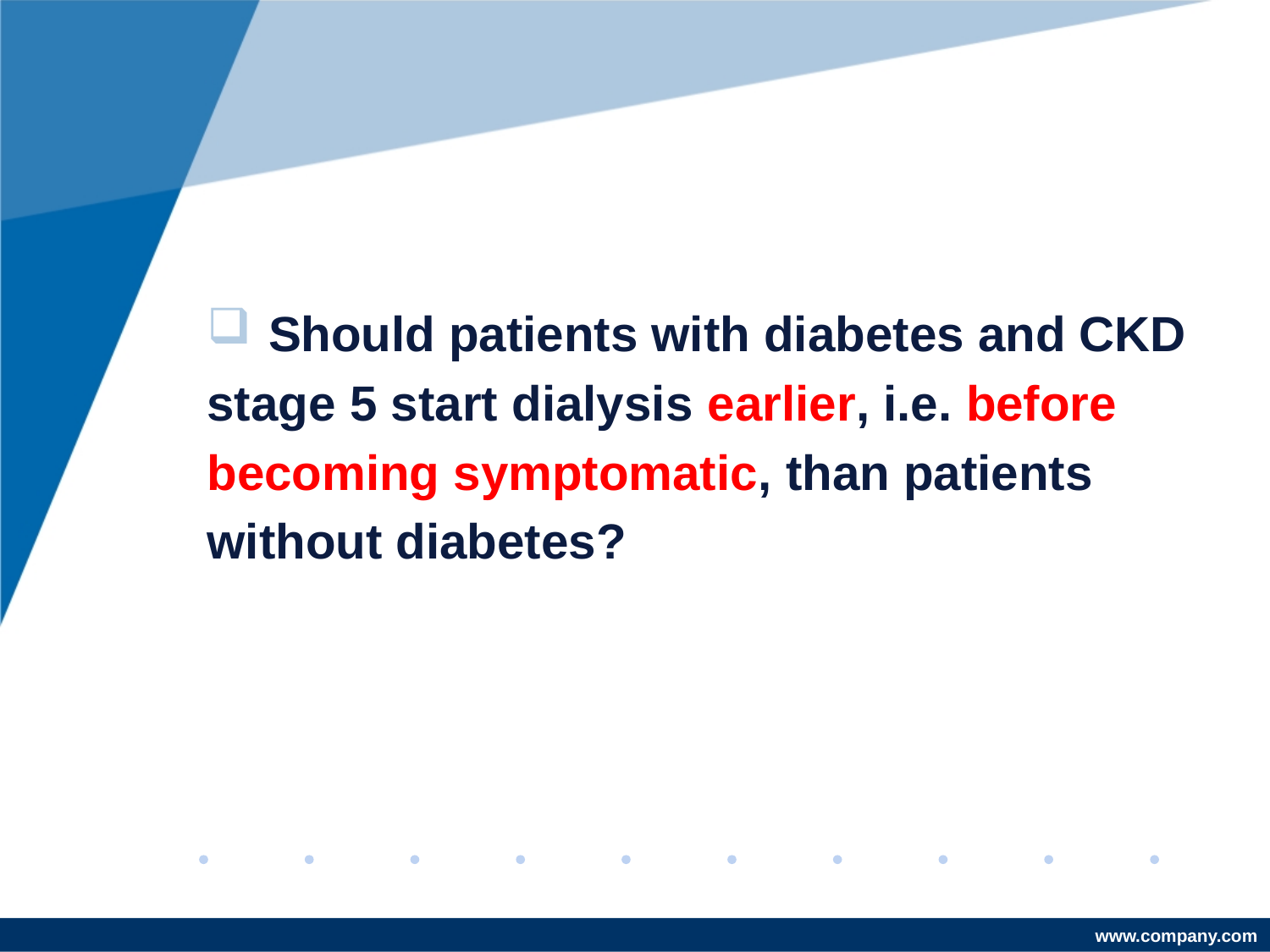

#
 Should patients with diabetes and CKD
stage 5 start dialysis earlier, i.e. before
becoming symptomatic, than patients
without diabetes?